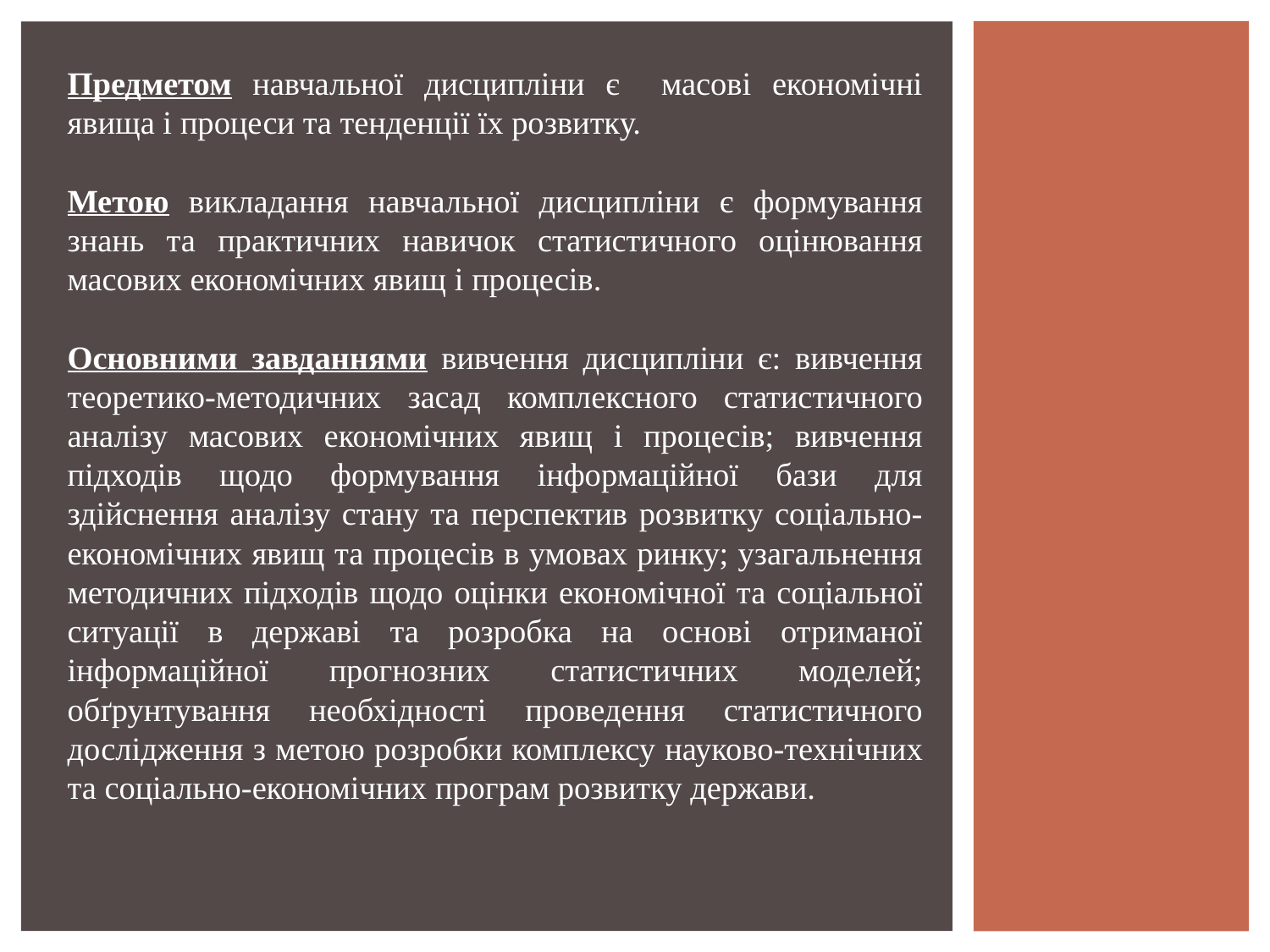

Предметом навчальної дисципліни є  масові економічні явища і процеси та тенденції їх розвитку.
Метою викладання навчальної дисципліни є формування знань та практичних навичок статистичного оцінювання масових економічних явищ і процесів.
Основними завданнями вивчення дисципліни є: вивчення теоретико-методичних засад комплексного статистичного аналізу масових економічних явищ і процесів; вивчення підходів щодо формування інформаційної бази для здійснення аналізу стану та перспектив розвитку соціально-економічних явищ та процесів в умовах ринку; узагальнення методичних підходів щодо оцінки економічної та соціальної ситуації в державі та розробка на основі отриманої інформаційної прогнозних статистичних моделей; обґрунтування необхідності проведення статистичного дослідження з метою розробки комплексу науково-технічних та соціально-економічних програм розвитку держави.